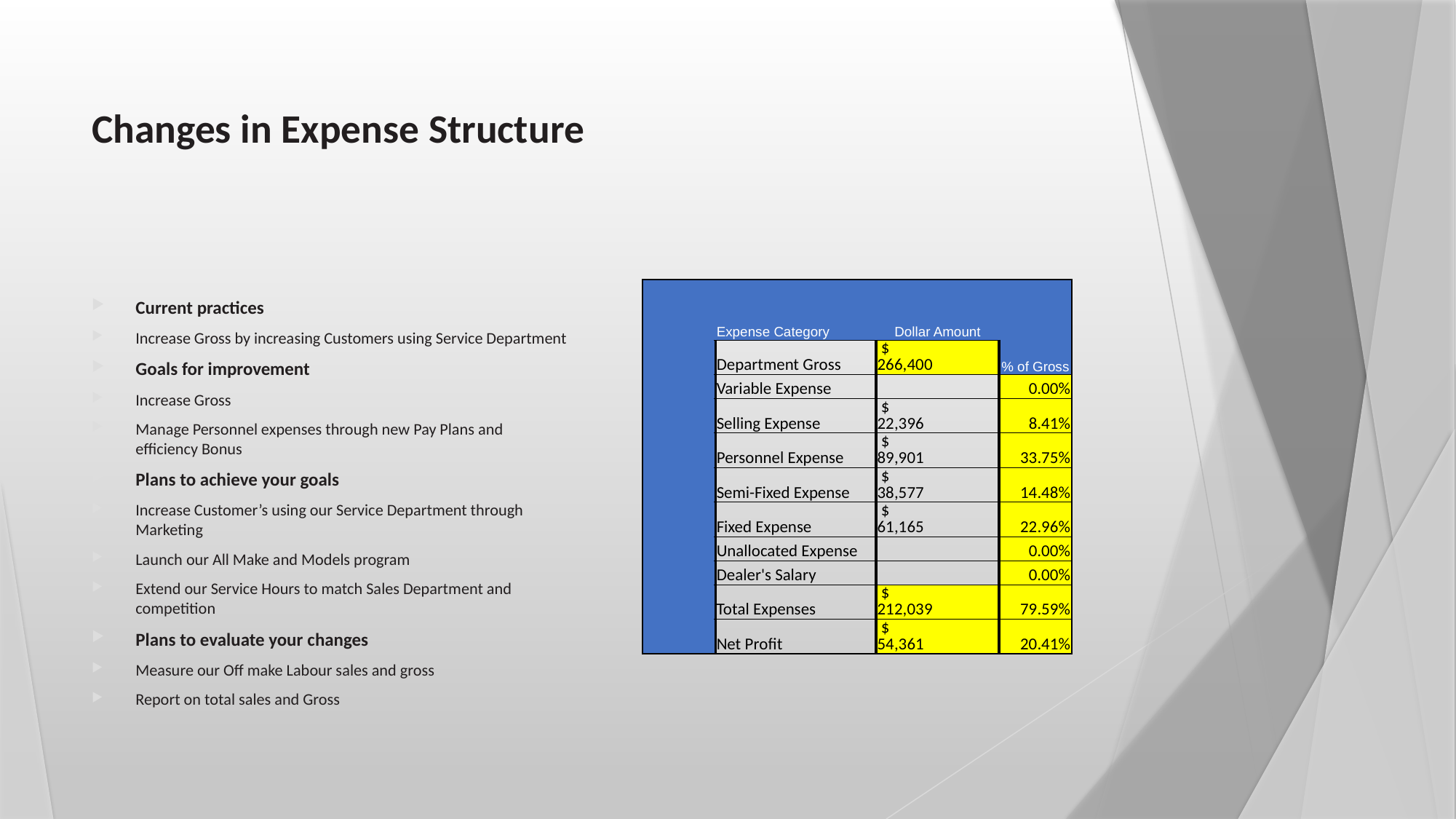

# Changes in Expense Structure

Current practices
Increase Gross by increasing Customers using Service Department
Goals for improvement
Increase Gross
Manage Personnel expenses through new Pay Plans and efficiency Bonus
Plans to achieve your goals
Increase Customer’s using our Service Department through Marketing
Launch our All Make and Models program
Extend our Service Hours to match Sales Department and competition
Plans to evaluate your changes
Measure our Off make Labour sales and gross
Report on total sales and Gross

|  | Expense Category | Dollar Amount |  |
| --- | --- | --- | --- |
|  | Department Gross | $ 266,400 | % of Gross |
|  | Variable Expense |  | 0.00% |
|  | Selling Expense | $ 22,396 | 8.41% |
|  | Personnel Expense | $ 89,901 | 33.75% |
|  | Semi-Fixed Expense | $ 38,577 | 14.48% |
|  | Fixed Expense | $ 61,165 | 22.96% |
|  | Unallocated Expense |  | 0.00% |
|  | Dealer's Salary |  | 0.00% |
|  | Total Expenses | $ 212,039 | 79.59% |
|  | Net Profit | $ 54,361 | 20.41% |